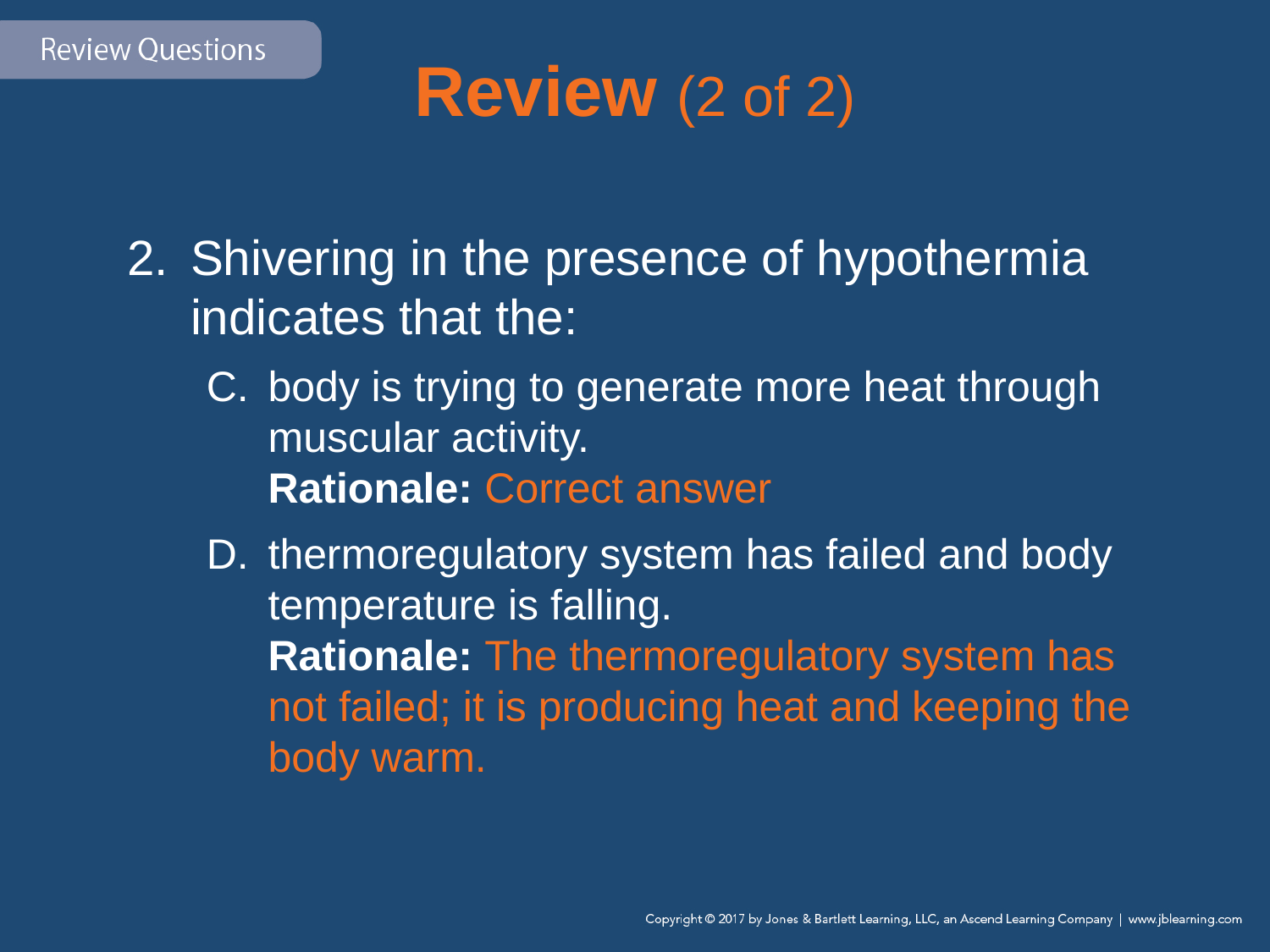

# Review (2 of 2)
Shivering in the presence of hypothermia indicates that the:
body is trying to generate more heat through muscular activity.
Rationale: Correct answer
thermoregulatory system has failed and body temperature is falling.
Rationale: The thermoregulatory system has not failed; it is producing heat and keeping the body warm.